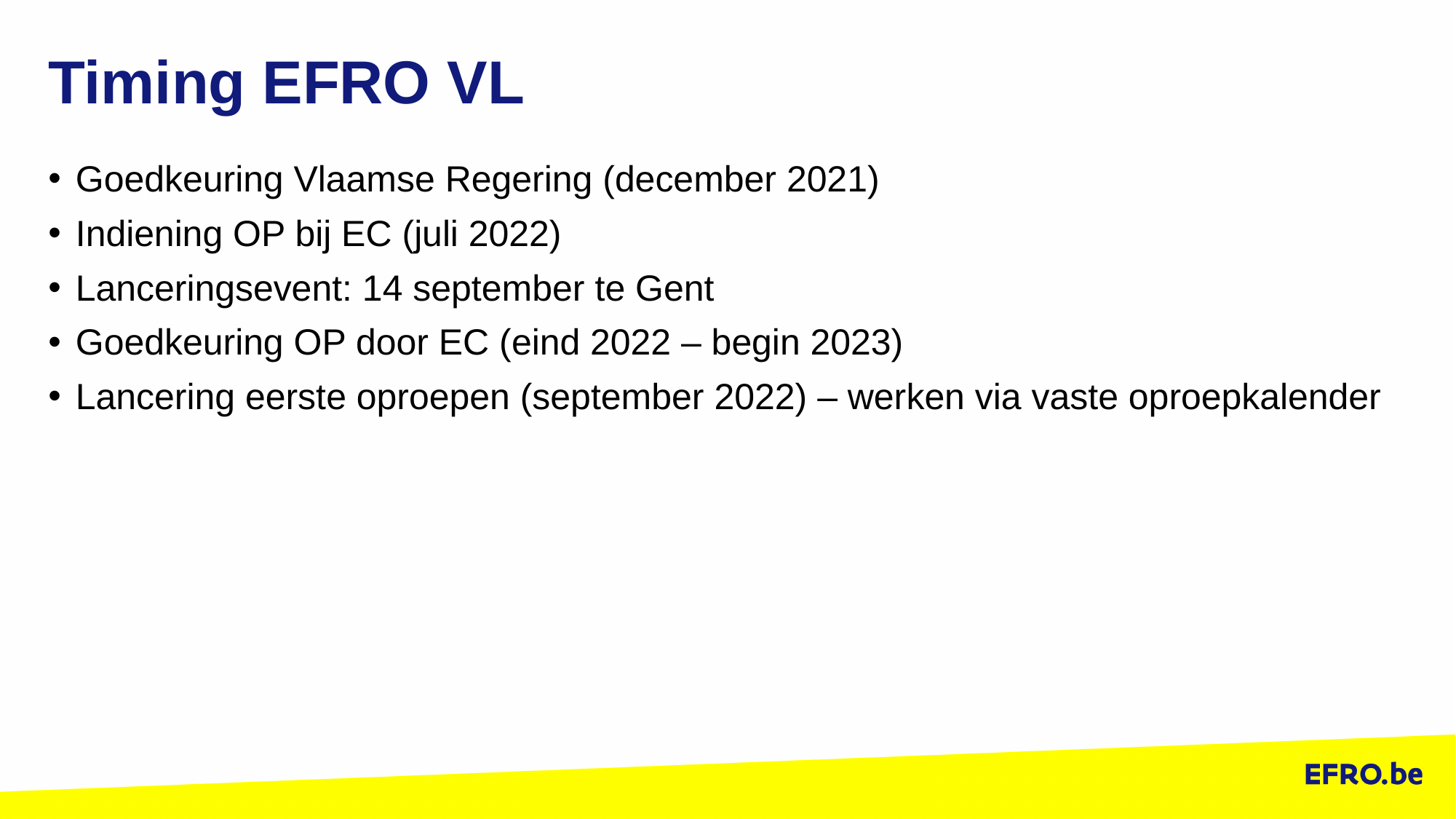

# Timing EFRO VL
Goedkeuring Vlaamse Regering (december 2021)
Indiening OP bij EC (juli 2022)
Lanceringsevent: 14 september te Gent
Goedkeuring OP door EC (eind 2022 – begin 2023)
Lancering eerste oproepen (september 2022) – werken via vaste oproepkalender